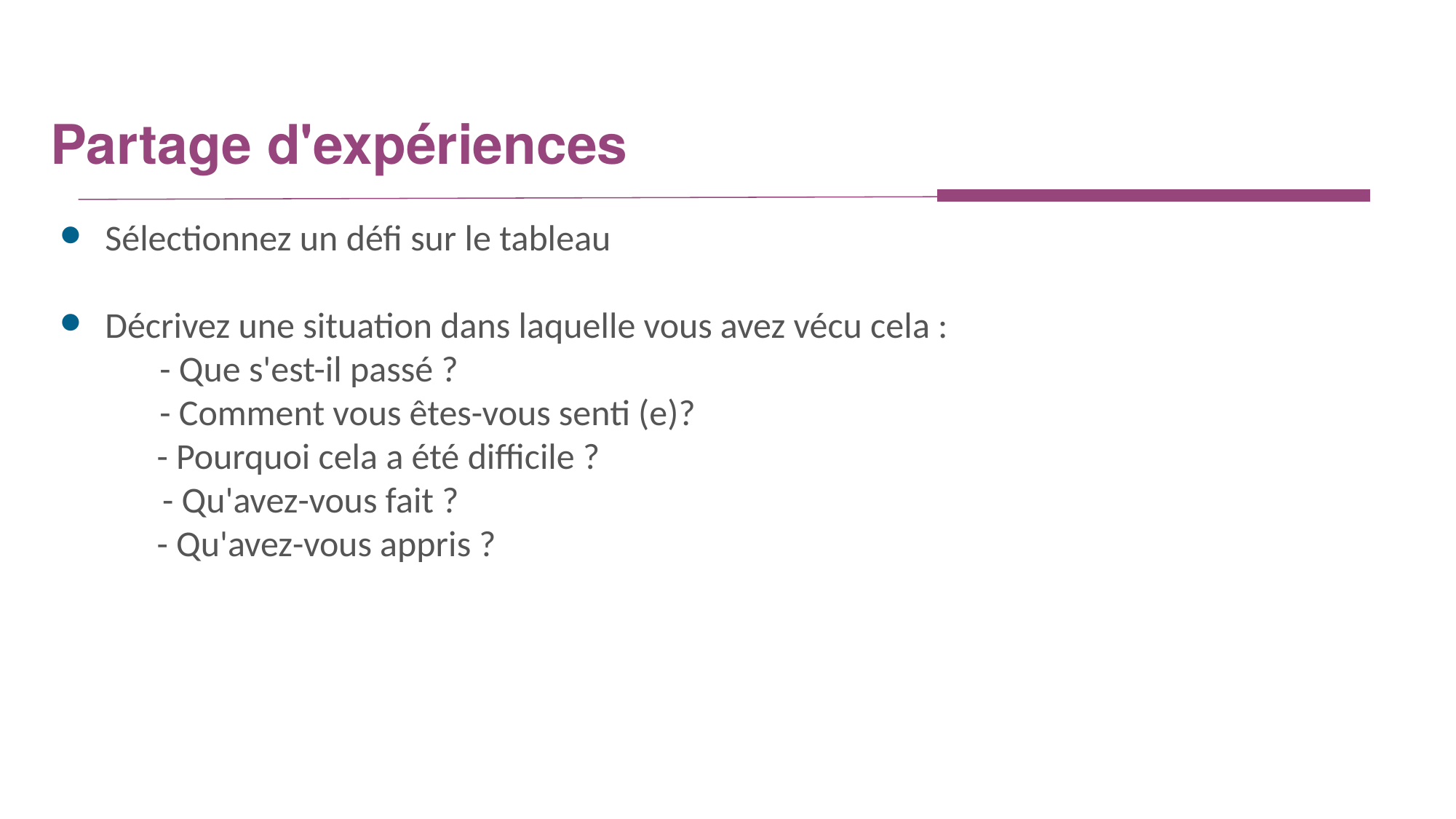

# Partage d'expériences
Sélectionnez un défi sur le tableau

Décrivez une situation dans laquelle vous avez vécu cela :
- Que s'est-il passé ?
- Comment vous êtes-vous senti (e)?
             - Pourquoi cela a été difficile ?
       - Qu'avez-vous fait ?
             - Qu'avez-vous appris ?